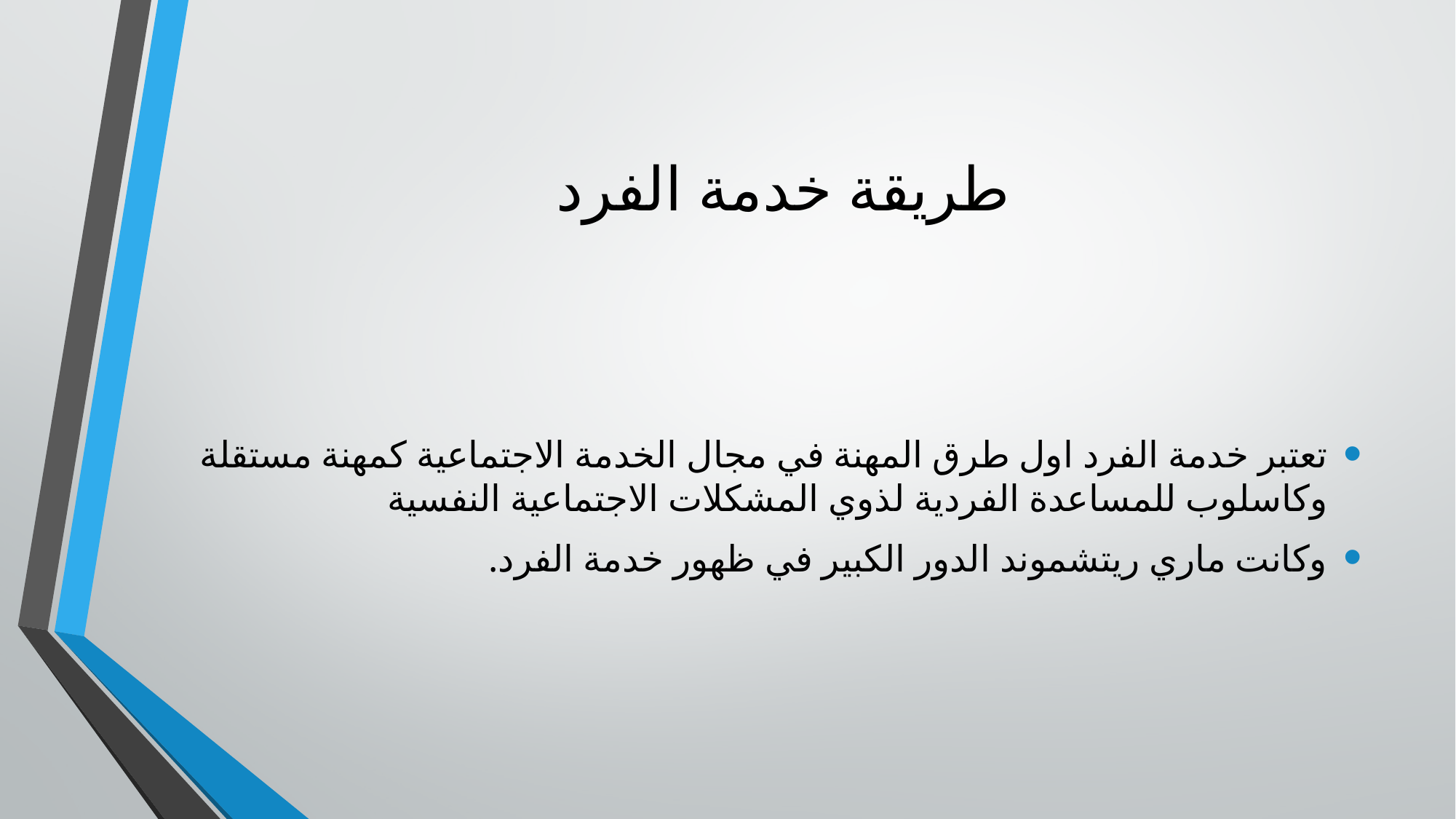

# طريقة خدمة الفرد
تعتبر خدمة الفرد اول طرق المهنة في مجال الخدمة الاجتماعية كمهنة مستقلة وكاسلوب للمساعدة الفردية لذوي المشكلات الاجتماعية النفسية
وكانت ماري ريتشموند الدور الكبير في ظهور خدمة الفرد.